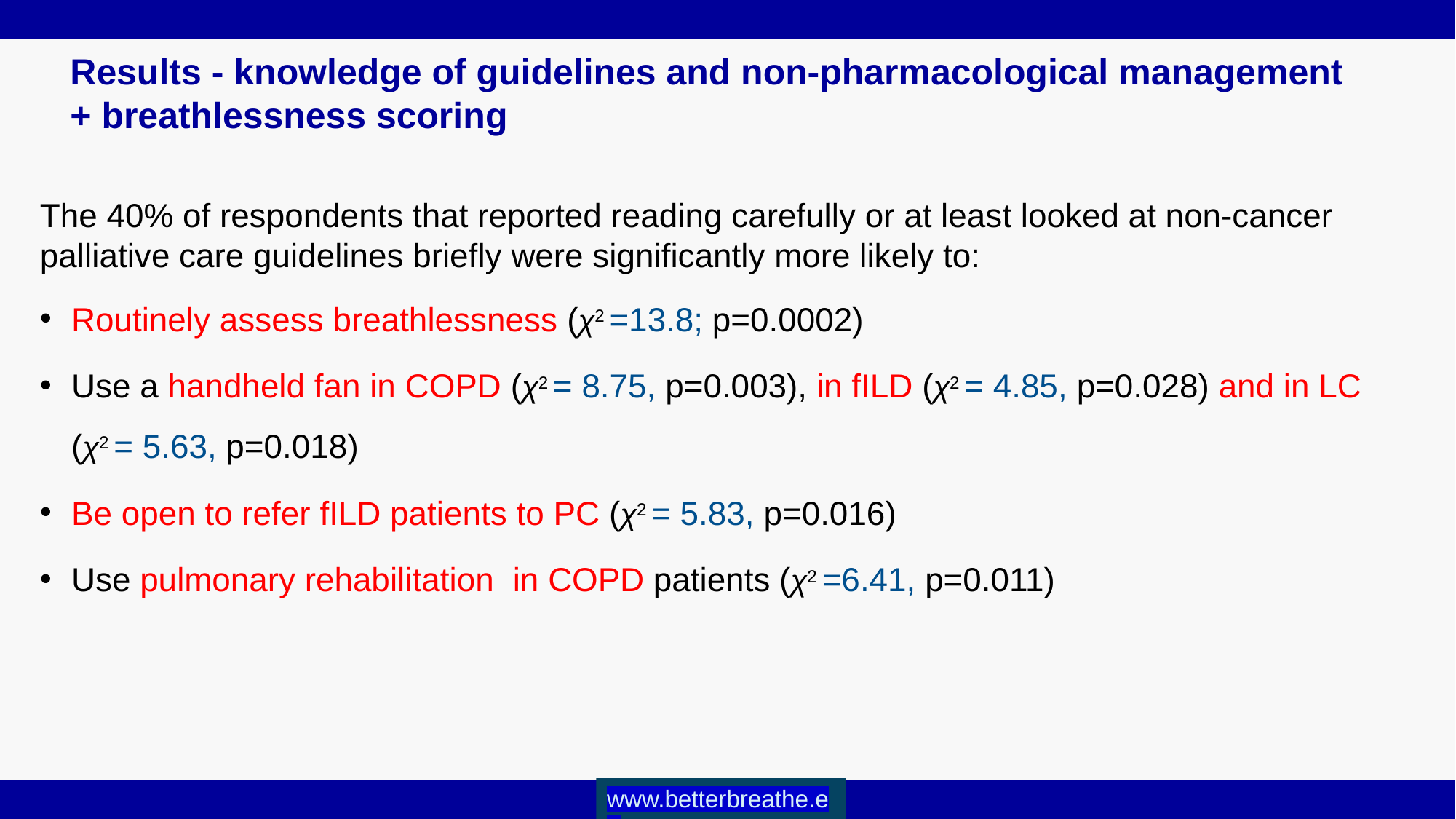

# Results - knowledge of guidelines and non-pharmacological management + breathlessness scoring
The 40% of respondents that reported reading carefully or at least looked at non-cancer palliative care guidelines briefly were significantly more likely to:​​​

Routinely assess breathlessness (χ2 =13.8; p=0.0002)​​​
Use a handheld fan in COPD (χ2 = 8.75, p=0.003)​​​, in fILD (χ2 = 4.85, p=0.028)​​​​​​ and in LC (χ2 = 5.63, p=0.018)
Be open to refer fILD patients to PC (χ2 = 5.83, p=0.016)
Use pulmonary rehabilitation  in COPD patients (χ2 =6.41, p=0.011)​​

www.betterbreathe.eu